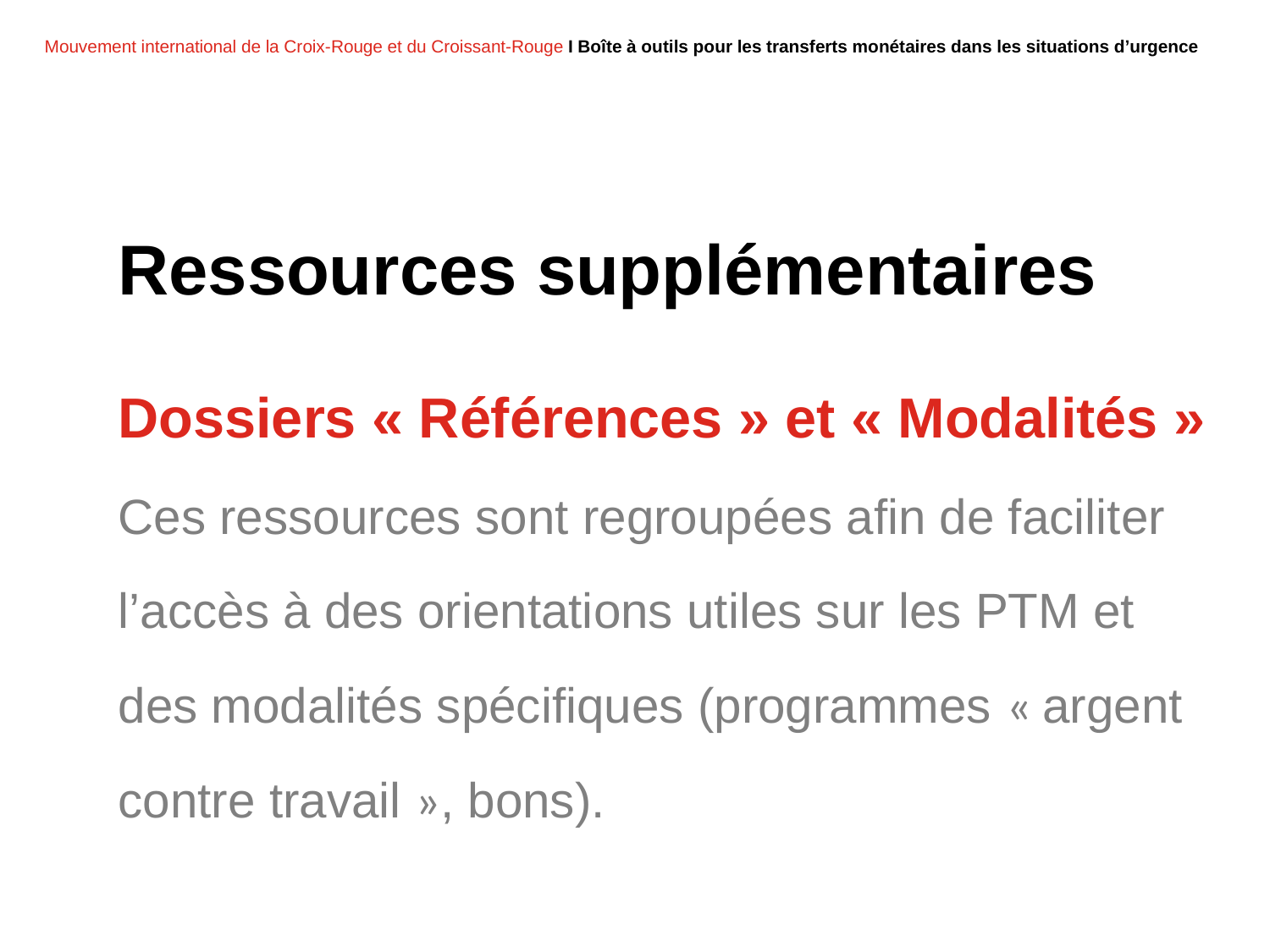

Ressources supplémentaires
Dossiers « Références » et « Modalités » Ces ressources sont regroupées afin de faciliter l’accès à des orientations utiles sur les PTM et des modalités spécifiques (programmes « argent contre travail », bons).